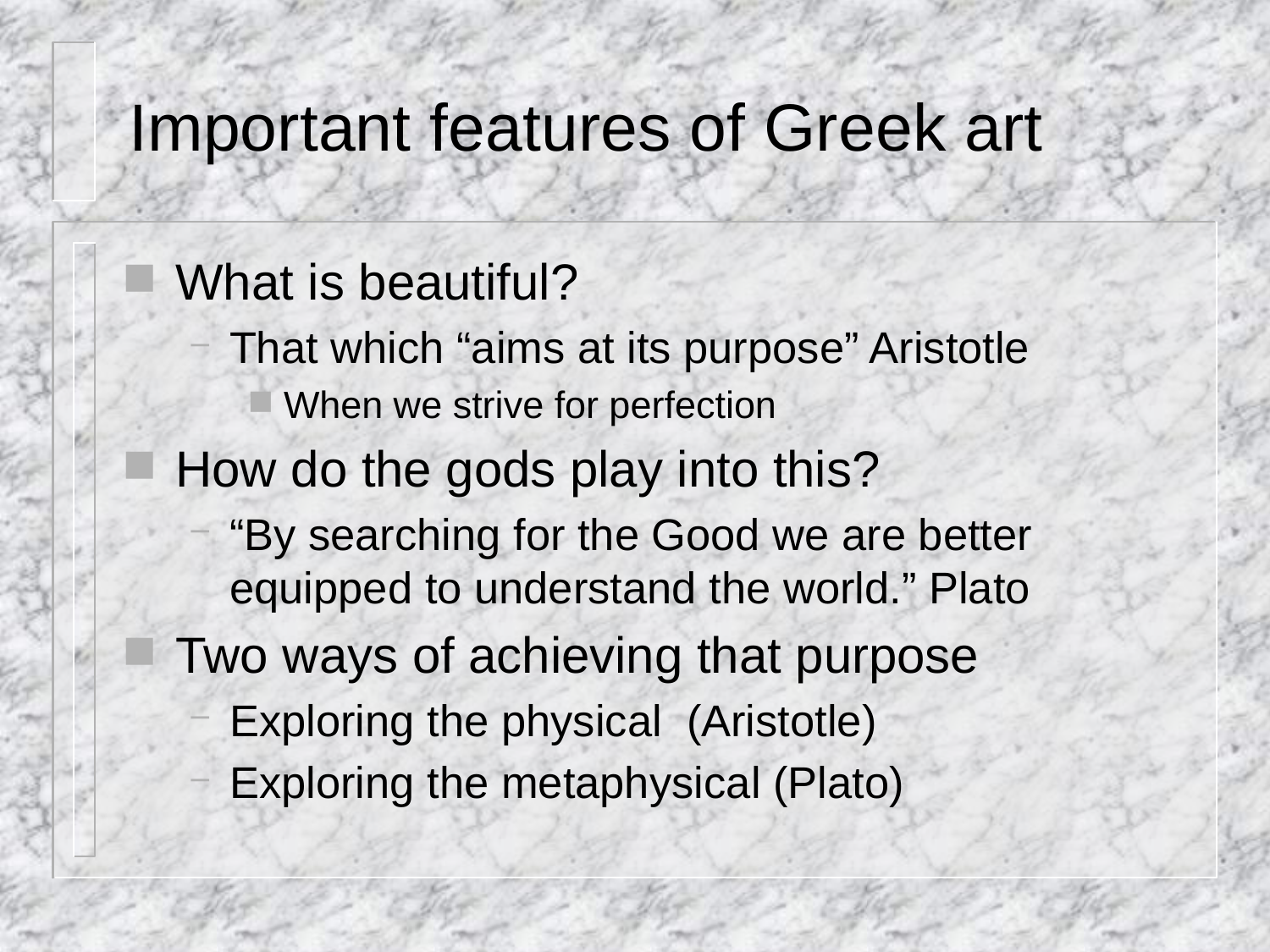

# Important features of Greek art
What is beautiful?
That which “aims at its purpose” Aristotle
When we strive for perfection
How do the gods play into this?
“By searching for the Good we are better equipped to understand the world.” Plato
Two ways of achieving that purpose
Exploring the physical  (Aristotle)
Exploring the metaphysical (Plato)